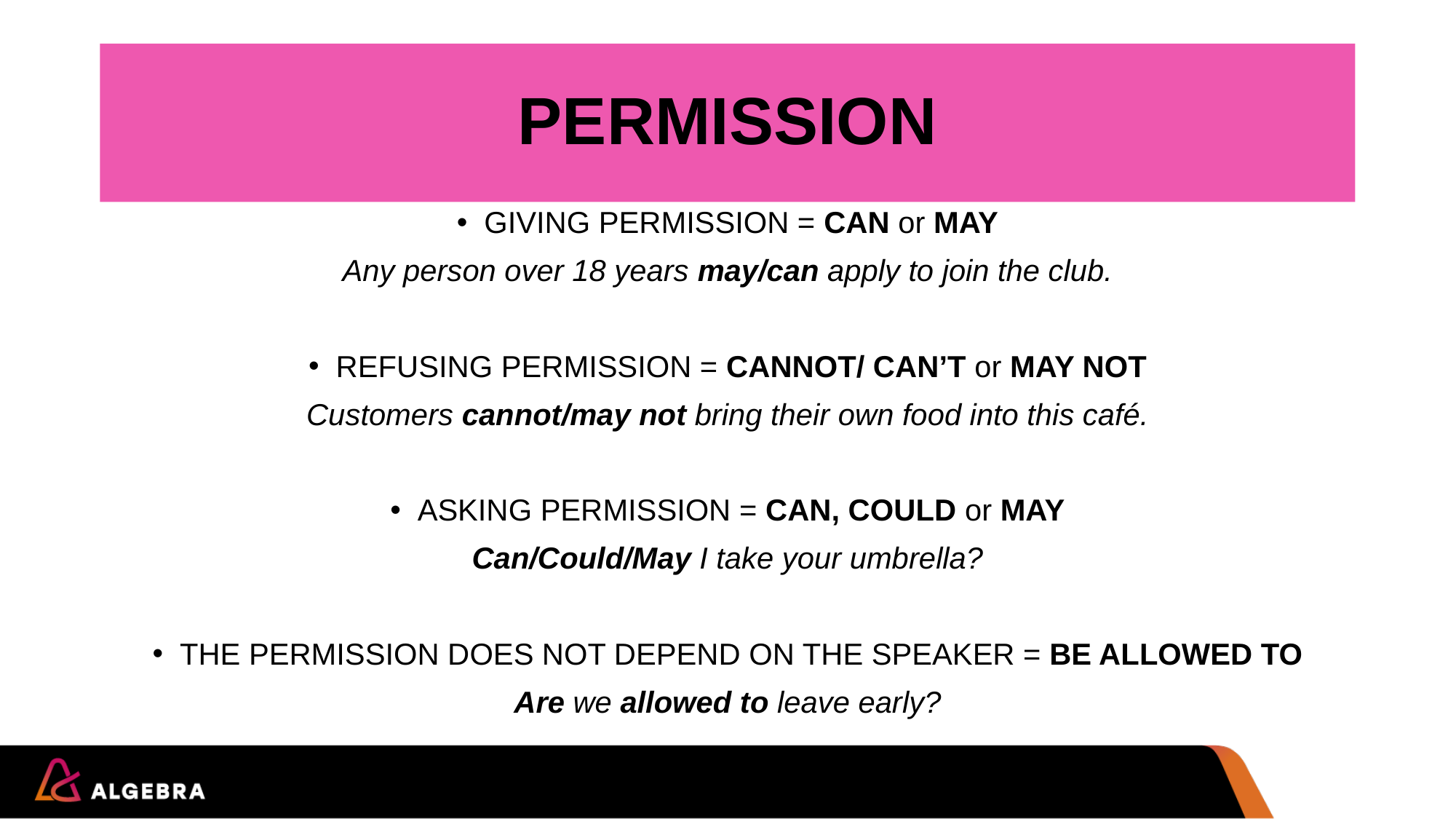

# PERMISSION
GIVING PERMISSION = CAN or MAY
Any person over 18 years may/can apply to join the club.

REFUSING PERMISSION = CANNOT/ CAN’T or MAY NOT
Customers cannot/may not bring their own food into this café.

ASKING PERMISSION = CAN, COULD or MAY
Can/Could/May I take your umbrella?

THE PERMISSION DOES NOT DEPEND ON THE SPEAKER = BE ALLOWED TO
Are we allowed to leave early?